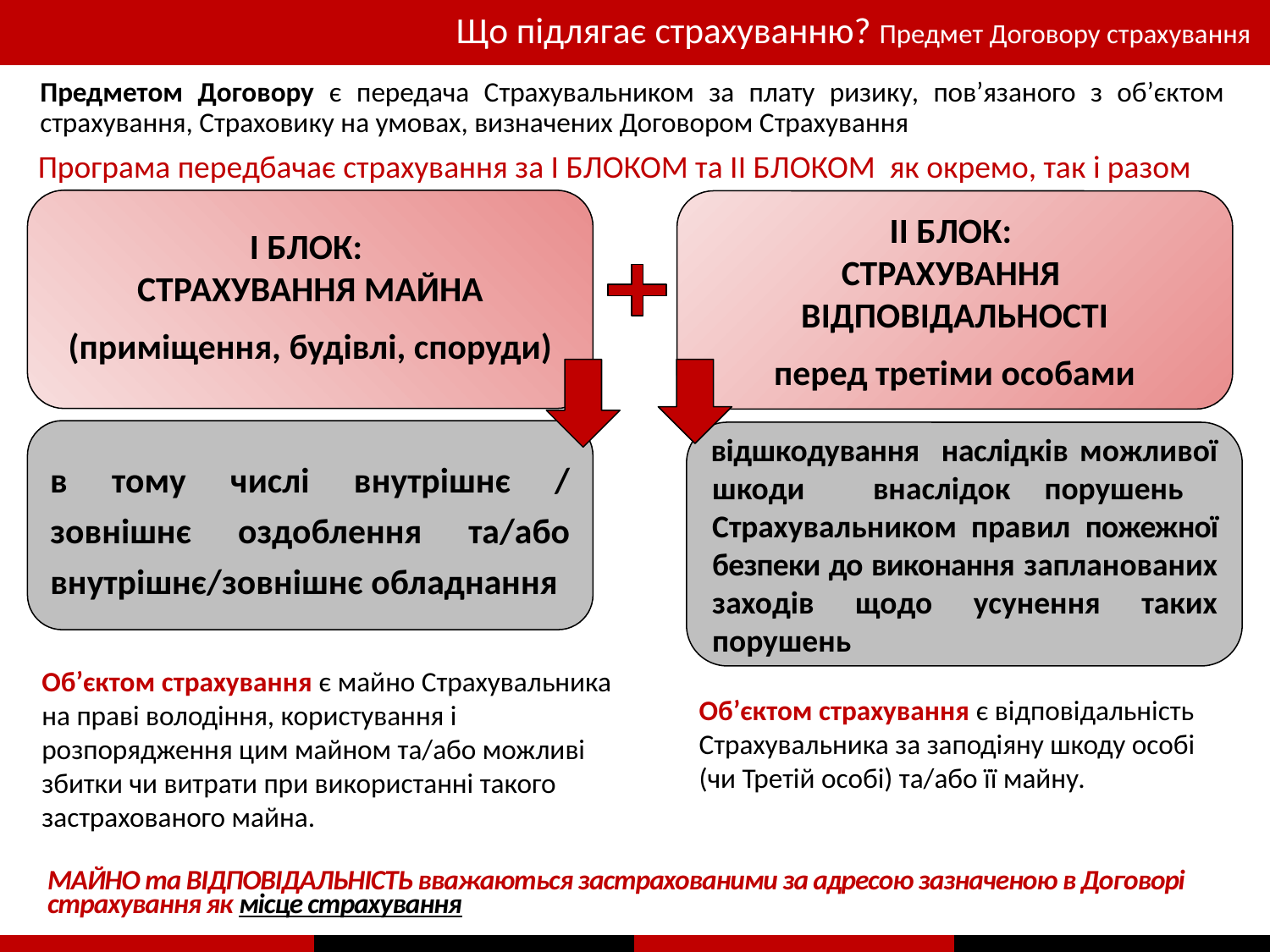

# Що підлягає страхуванню? Предмет Договору страхування
Предметом Договору є передача Страхувальником за плату ризику, пов’язаного з об’єктом страхування, Страховику на умовах, визначених Договором Страхування
Програма передбачає страхування за І БЛОКОМ та ІІ БЛОКОМ  як окремо, так і разом

І БЛОК:
СТРАХУВАННЯ МАЙНА

(приміщення, будівлі, споруди)

ІІ БЛОК:
СТРАХУВАННЯ
ВІДПОВІДАЛЬНОСТІ

перед третіми особами

в тому числі внутрішнє / зовнішнє оздоблення та/або внутрішнє/зовнішнє обладнання
відшкодування  наслідків можливої шкоди  внаслідок порушень  Страхувальником правил пожежної безпеки до виконання запланованих заходів щодо усунення таких порушень
Об’єктом страхування є майно Страхувальника на праві володіння, користування і розпорядження цим майном та/або можливі збитки чи витрати при використанні такого застрахованого майна.
Об’єктом страхування є відповідальність Страхувальника за заподіяну шкоду особі (чи Третій особі) та/або її майну.
МАЙНО та ВІДПОВІДАЛЬНІСТЬ вважаються застрахованими за адресою зазначеною в Договорі страхування як місце страхування